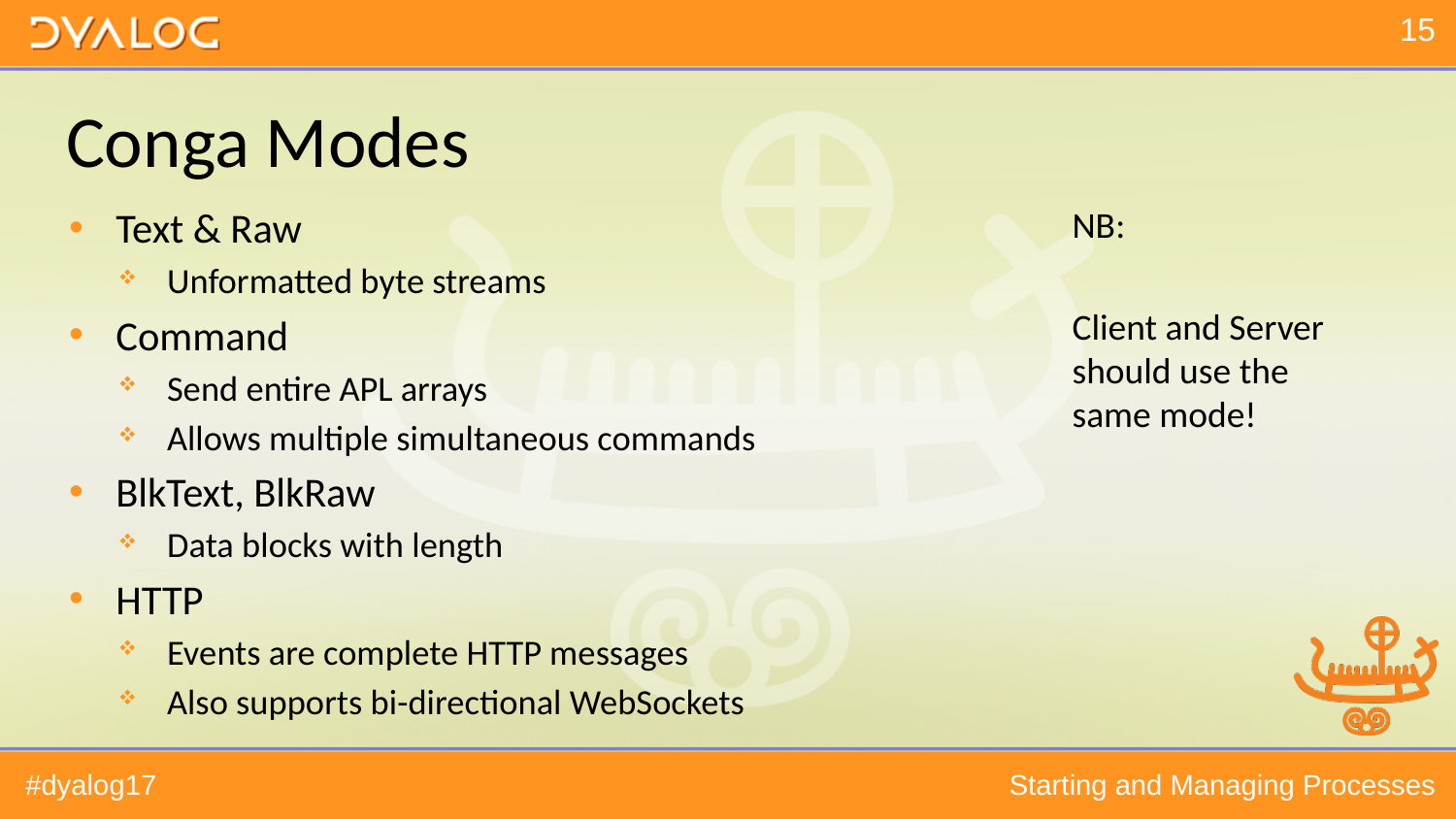

# Conga Modes
NB:

Client and Server
should use the
same mode!
Text & Raw
Unformatted byte streams
Command
Send entire APL arrays
Allows multiple simultaneous commands
BlkText, BlkRaw
Data blocks with length
HTTP
Events are complete HTTP messages
Also supports bi-directional WebSockets